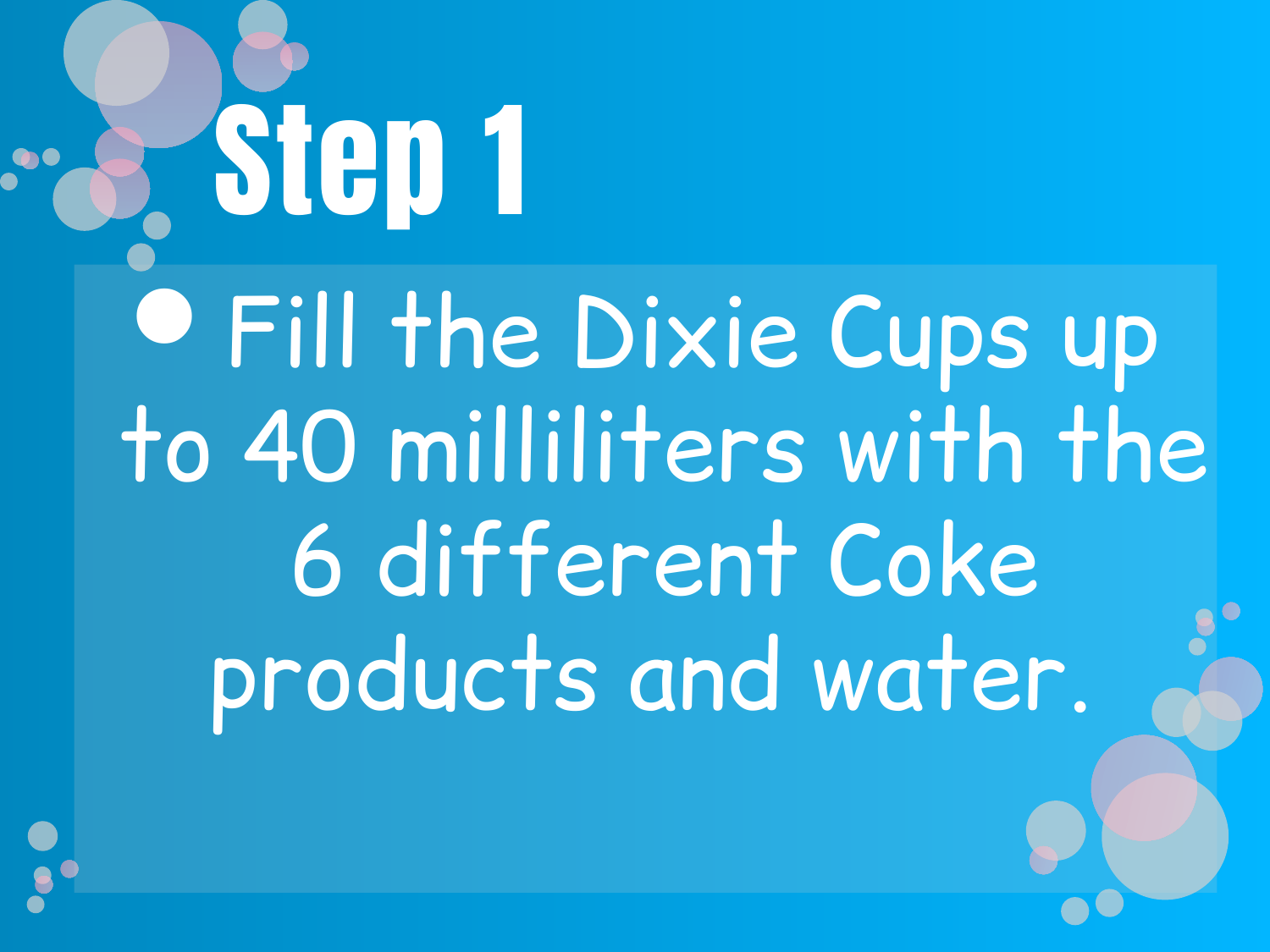

# Step 1
Fill the Dixie Cups up to 40 milliliters with the 6 different Coke products and water.